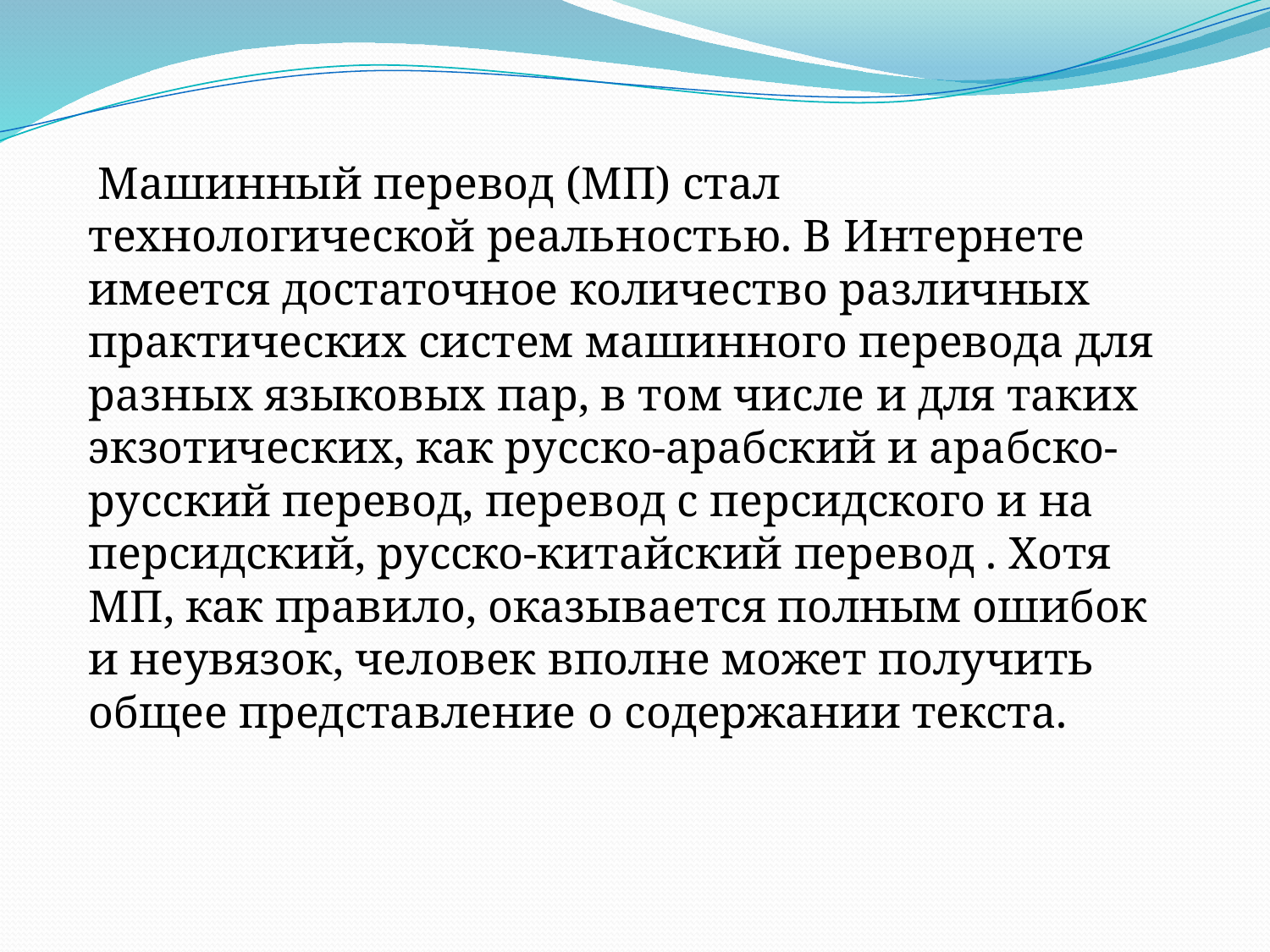

#
    Машинный перевод (МП) стал технологической реальностью. В Интернете имеется достаточное количество различных практических систем машинного перевода для разных языковых пар, в том числе и для таких экзотических, как русско-арабский и арабско-русский перевод, перевод с персидского и на персидский, русско-китайский перевод . Хотя МП, как правило, оказывается полным ошибок и неувязок, человек вполне может получить общее представление о содержании текста.